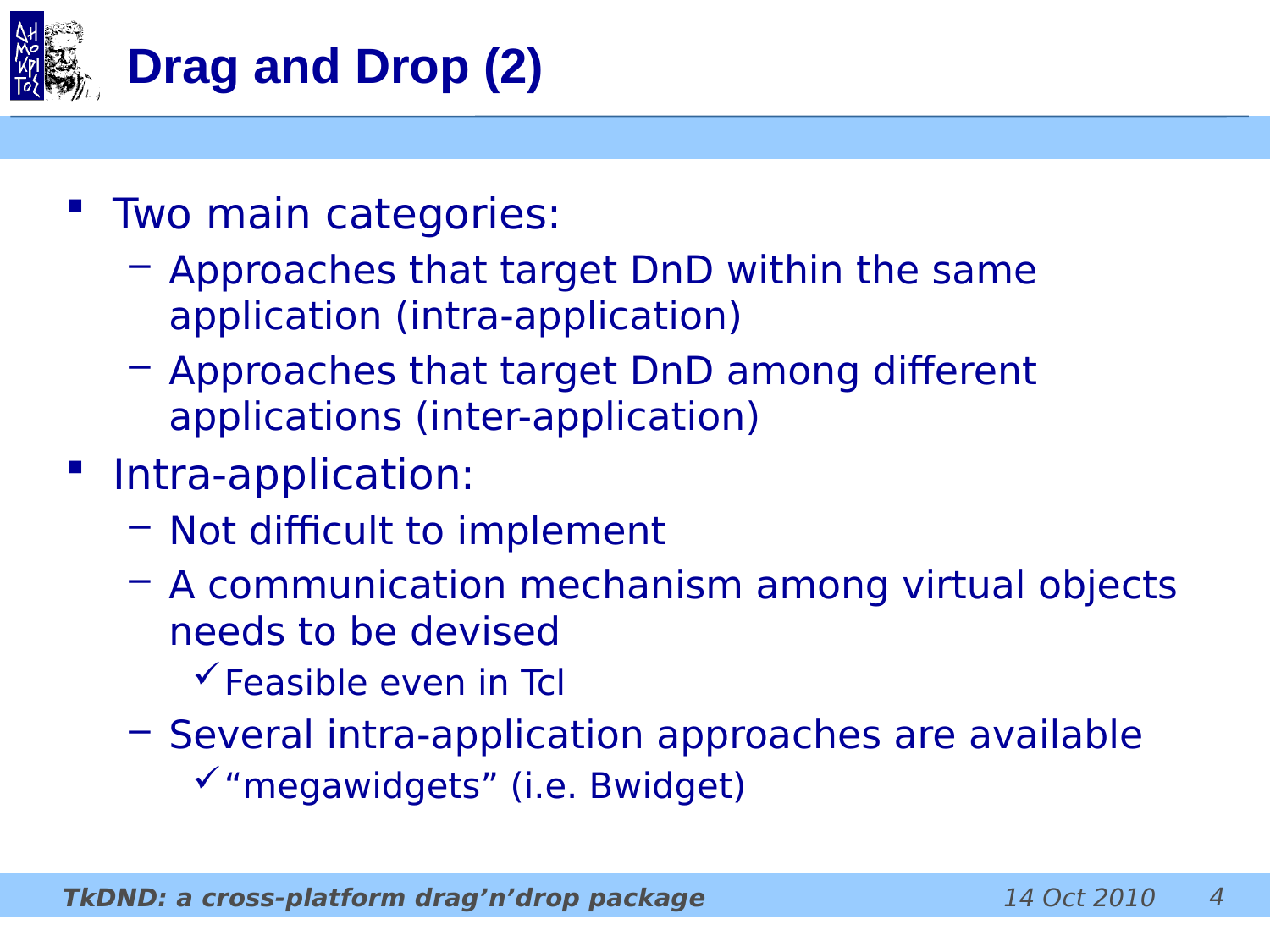

# Drag and Drop (2)
Two main categories:
Approaches that target DnD within the same application (intra-application)
Approaches that target DnD among different applications (inter-application)
Intra-application:
Not difficult to implement
A communication mechanism among virtual objects needs to be devised
Feasible even in Tcl
Several intra-application approaches are available
“megawidgets” (i.e. Bwidget)

4
TkDND: a cross-platform drag’n’drop package
14 Oct 2010